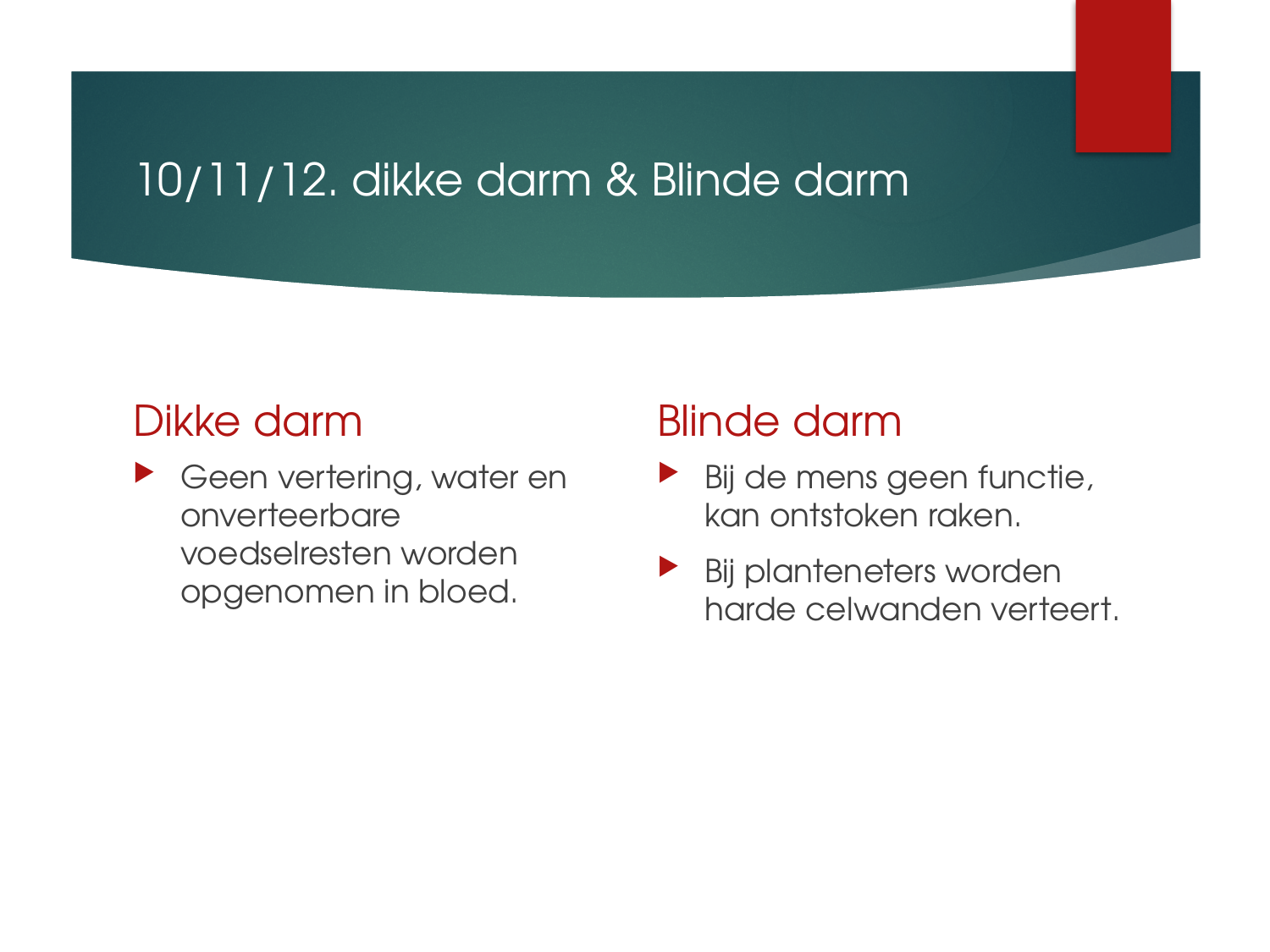

# 10/11/12. dikke darm & Blinde darm
Blinde darm
Dikke darm
Geen vertering, water en onverteerbare voedselresten worden opgenomen in bloed.
Bij de mens geen functie, kan ontstoken raken.
Bij planteneters worden harde celwanden verteert.